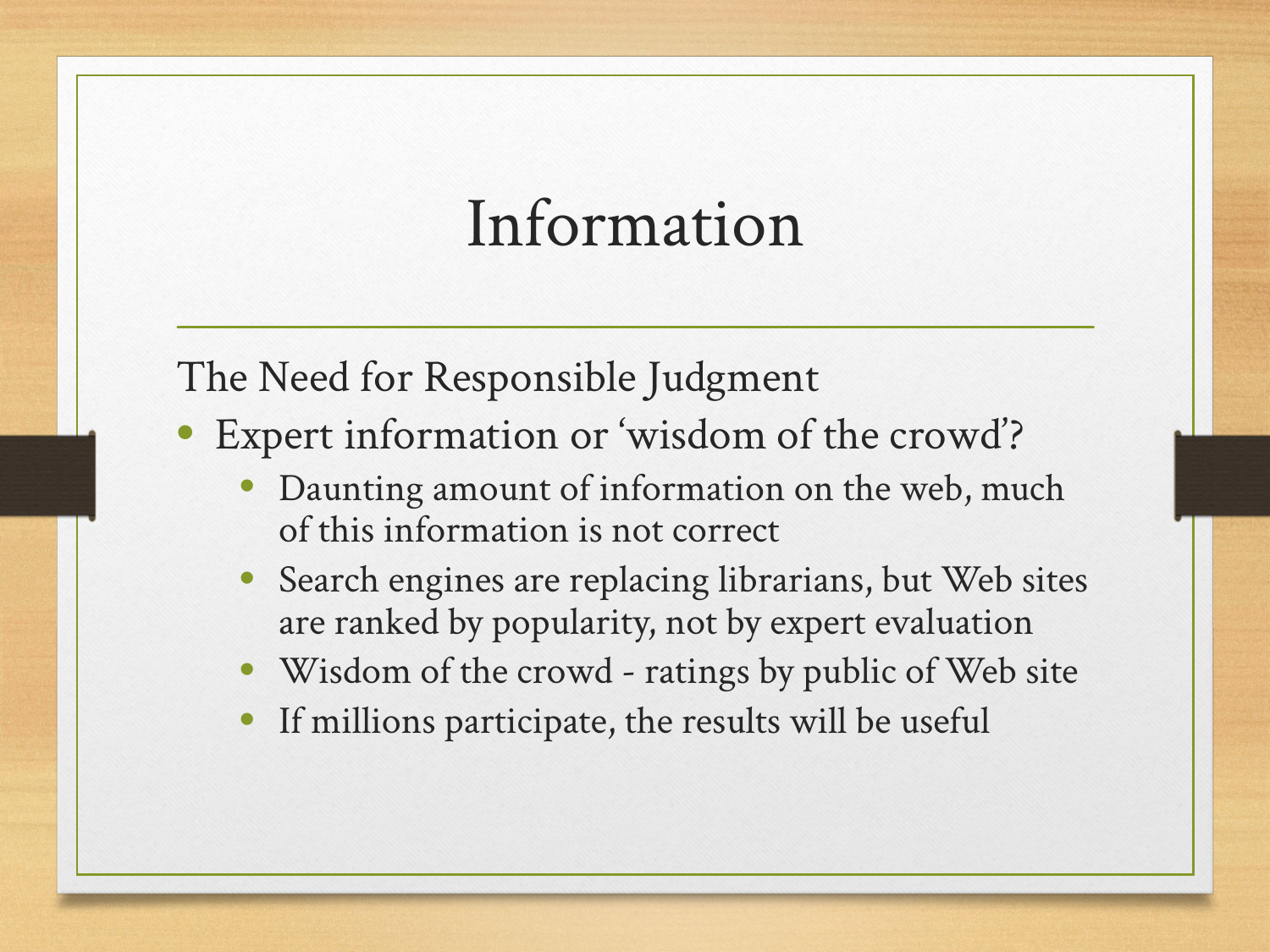

# Information
The Need for Responsible Judgment
Expert information or ‘wisdom of the crowd’?
Daunting amount of information on the web, much of this information is not correct
Search engines are replacing librarians, but Web sites are ranked by popularity, not by expert evaluation
Wisdom of the crowd - ratings by public of Web site
If millions participate, the results will be useful